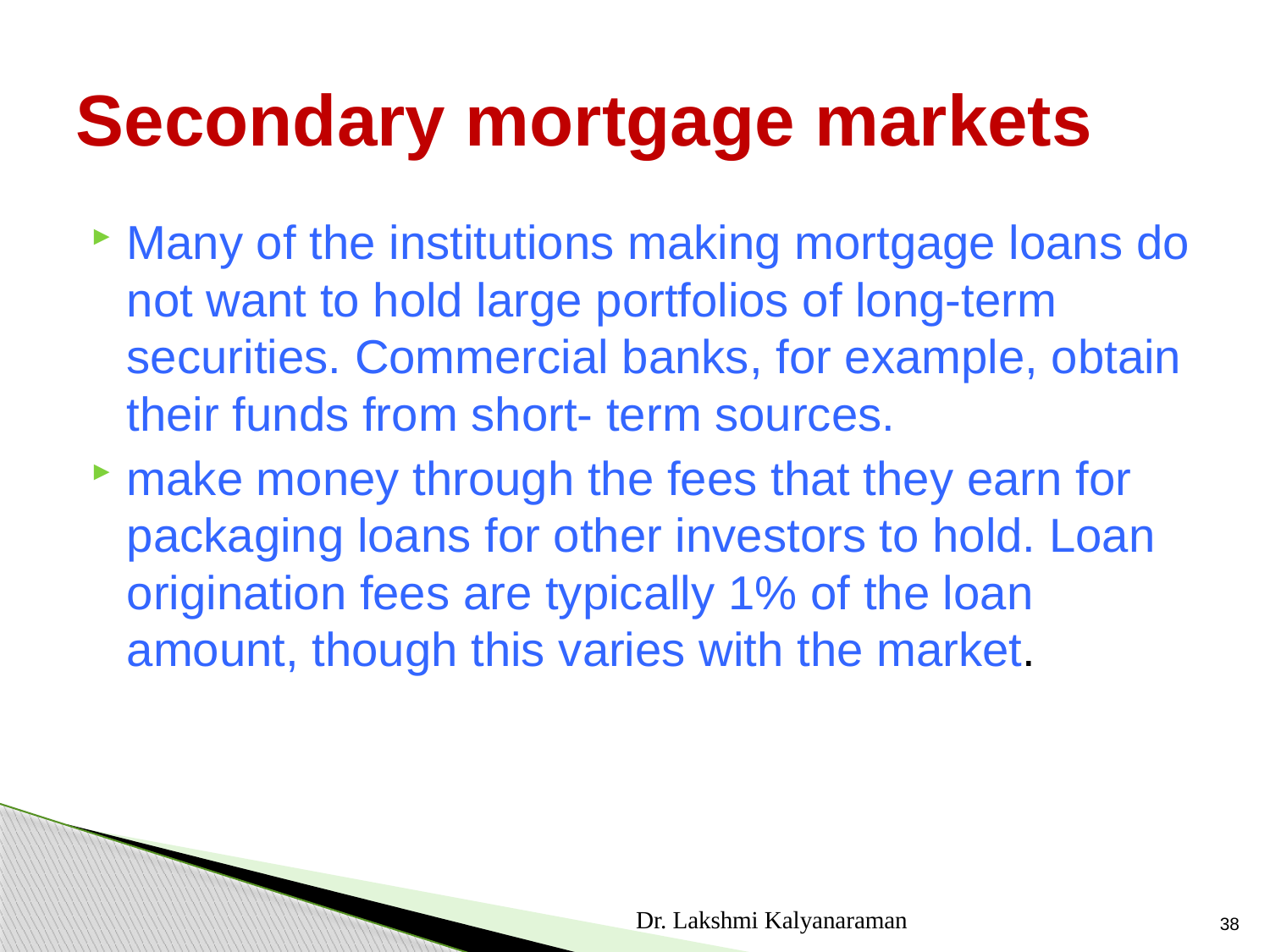

# Secondary mortgage markets
Many of the institutions making mortgage loans do not want to hold large portfolios of long-term securities. Commercial banks, for example, obtain their funds from short- term sources.
make money through the fees that they earn for packaging loans for other investors to hold. Loan origination fees are typically 1% of the loan amount, though this varies with the market.

Dr. Lakshmi Kalyanaraman
38